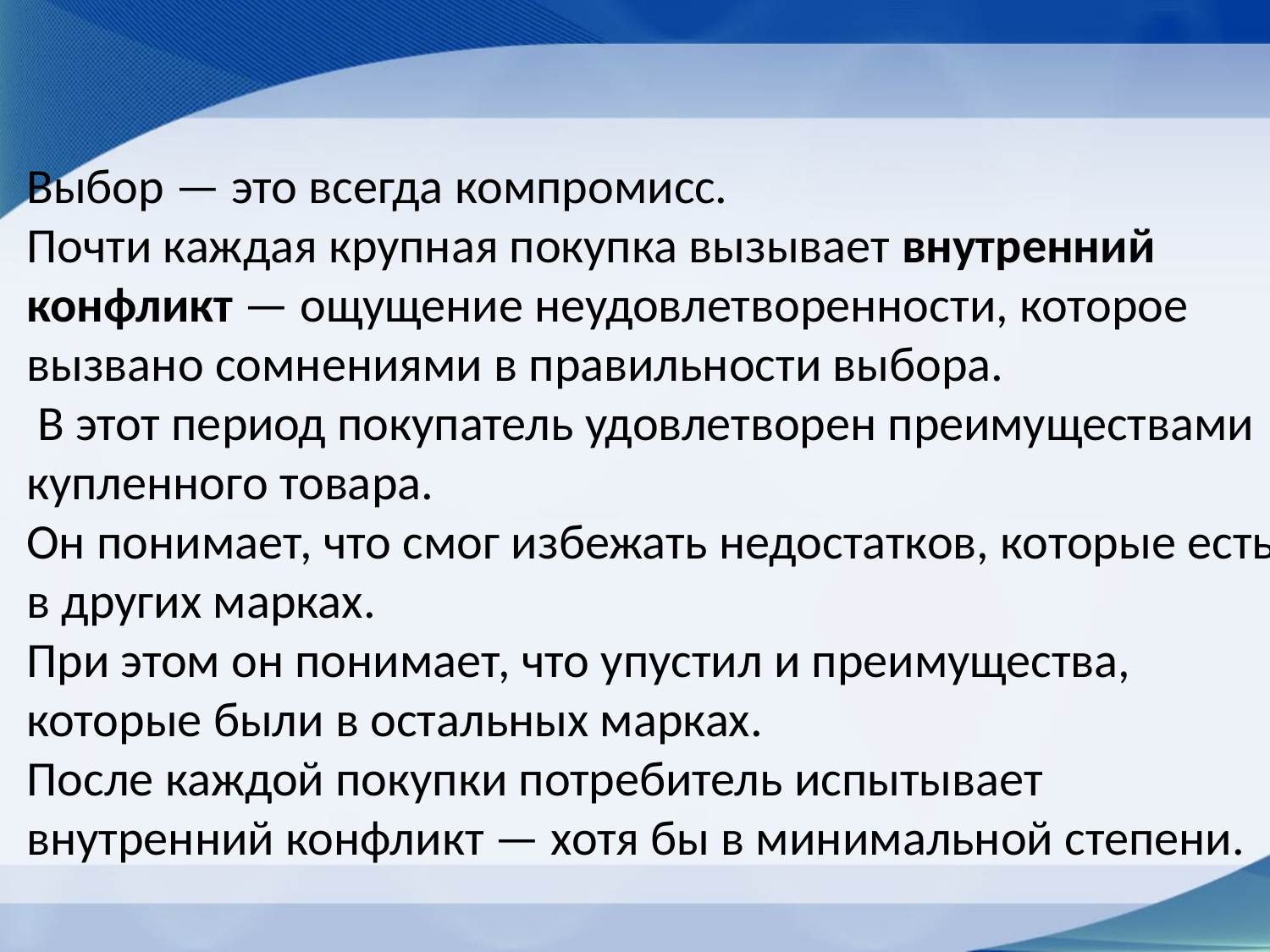

Выбор — это всегда компромисс.
Почти каждая крупная покупка вызывает внутренний конфликт — ощущение неудовлетворенности, которое вызвано сомнениями в правильности выбора.
 В этот период покупатель удовлетворен преимуществами купленного товара.
Он понимает, что смог избежать недостатков, которые есть в других марках.
При этом он понимает, что упустил и преимущества, которые были в остальных марках.
После каждой покупки потребитель испытывает внутренний конфликт — хотя бы в минимальной степени.